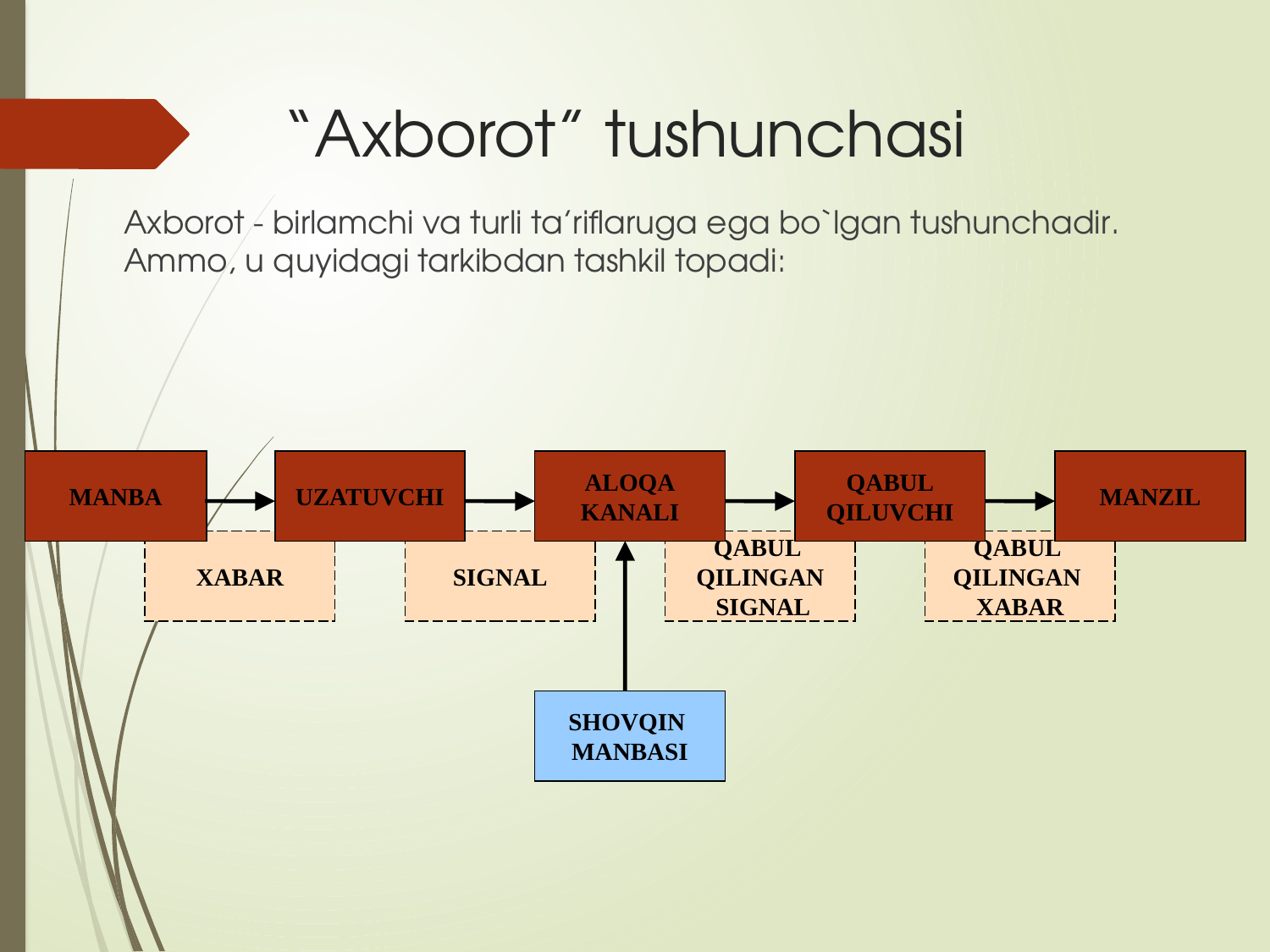

# “Axborot” tushunchasi
Axborot - birlamchi va turli ta’riflaruga ega bo`lgan tushunchadir. Ammo, u quyidagi tarkibdan tashkil topadi:
MANBA
UZATUVCHI
ALOQA
KANALI
QABUL
QILUVCHI
MANZIL

XABAR
SIGNAL
QABUL
QILINGAN
 SIGNAL
QABUL
QILINGAN
XABAR

SHOVQIN
MANBASI